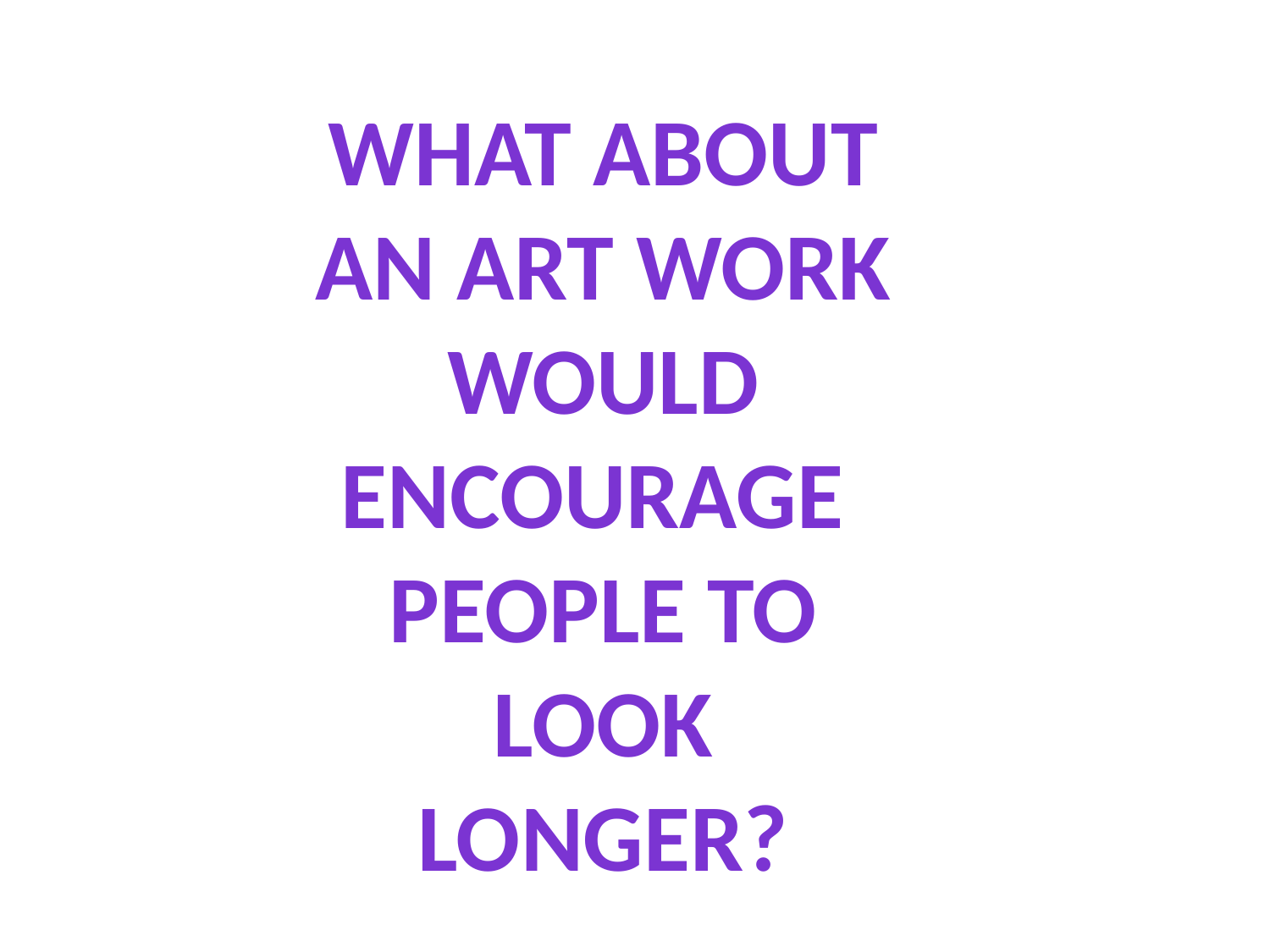

What about an art work
Would encourage
People to look longer?